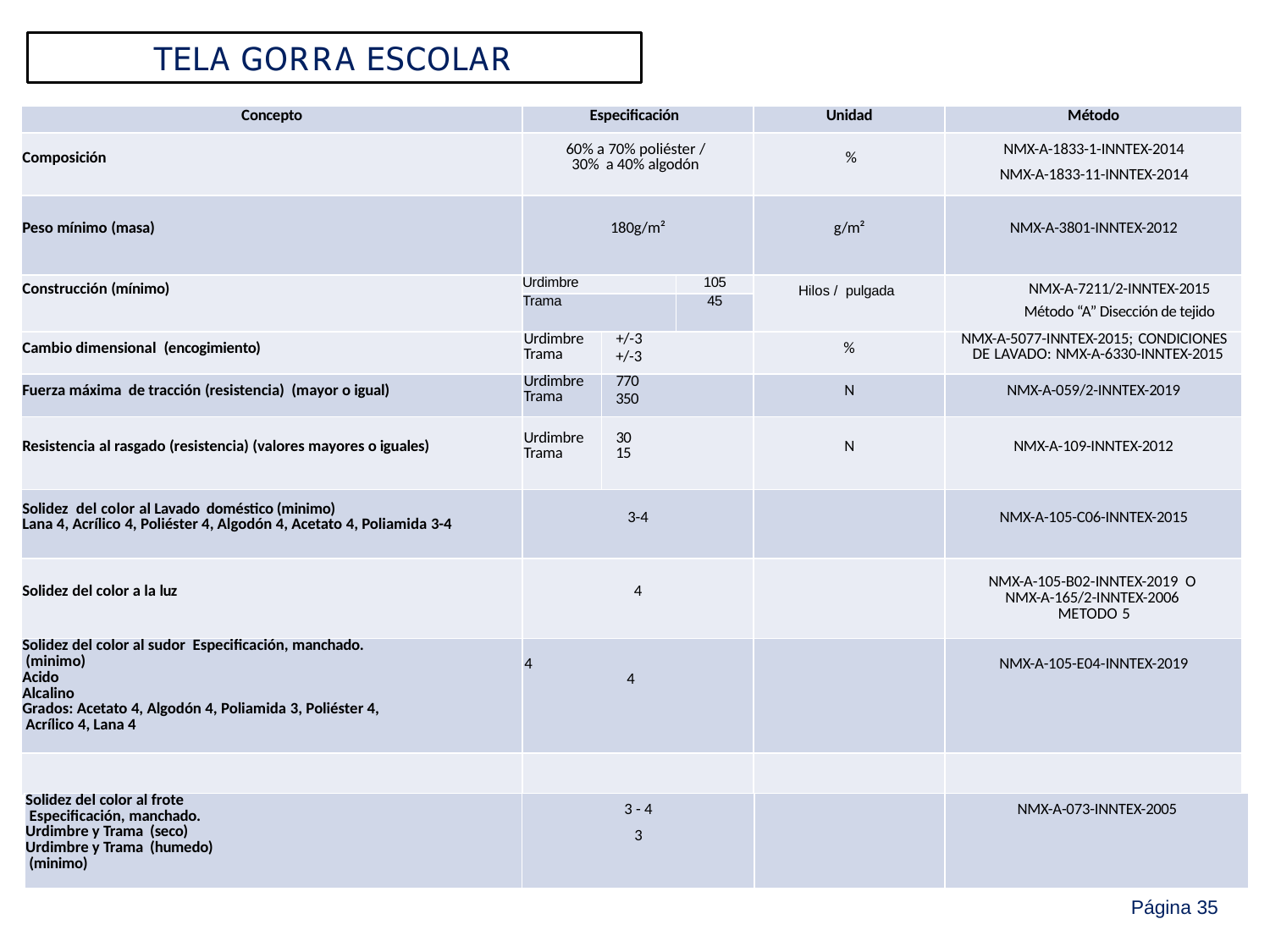

TELA GORRA ESCOLAR
| Concepto | Especificación |  |  | Unidad | Método |
| --- | --- | --- | --- | --- | --- |
| Composición | 60% a 70% poliéster / 30% a 40% algodón |  |  | % | NMX-A-1833-1-INNTEX-2014 NMX-A-1833-11-INNTEX-2014 |
| Peso mínimo (masa) | 180g/m² |  |  | g/m² | NMX-A-3801-INNTEX-2012 |
| Construcción (mínimo) | Urdimbre |  | 105 | Hilos / pulgada | NMX-A-7211/2-INNTEX-2015 Método “A” Disección de tejido |
|  | Trama |  | 45 |  |  |
| Cambio dimensional (encogimiento) | Urdimbre Trama | +/-3 +/-3 |  | % | NMX-A-5077-INNTEX-2015; CONDICIONES DE LAVADO: NMX-A-6330-INNTEX-2015 |
| Fuerza máxima de tracción (resistencia) (mayor o igual) | Urdimbre Trama | 770 350 |  | N | NMX-A-059/2-INNTEX-2019 |
| Resistencia al rasgado (resistencia) (valores mayores o iguales) | Urdimbre Trama | 30 15 |  | N | NMX-A-109-INNTEX-2012 |
| Solidez del color al Lavado doméstico (minimo) Lana 4, Acrílico 4, Poliéster 4, Algodón 4, Acetato 4, Poliamida 3-4 | 3-4 |  |  |  | NMX-A-105-C06-INNTEX-2015 |
| Solidez del color a la luz | 4 |  |  |  | NMX-A-105-B02-INNTEX-2019 O NMX-A-165/2-INNTEX-2006 METODO 5 |
| Solidez del color al sudor Especificación, manchado. (minimo) Acido Alcalino Grados: Acetato 4, Algodón 4, Poliamida 3, Poliéster 4, Acrílico 4, Lana 4 | 4 4 |  |  |  | NMX-A-105-E04-INNTEX-2019 |
|  |  |  |  |  |  |
TELA GORRA
| Solidez del color al frote Especificación, manchado. Urdimbre y Trama (seco) Urdimbre y Trama (humedo) (minimo) | 3 - 4 3 |  | NMX-A-073-INNTEX-2005 |
| --- | --- | --- | --- |
Página 35